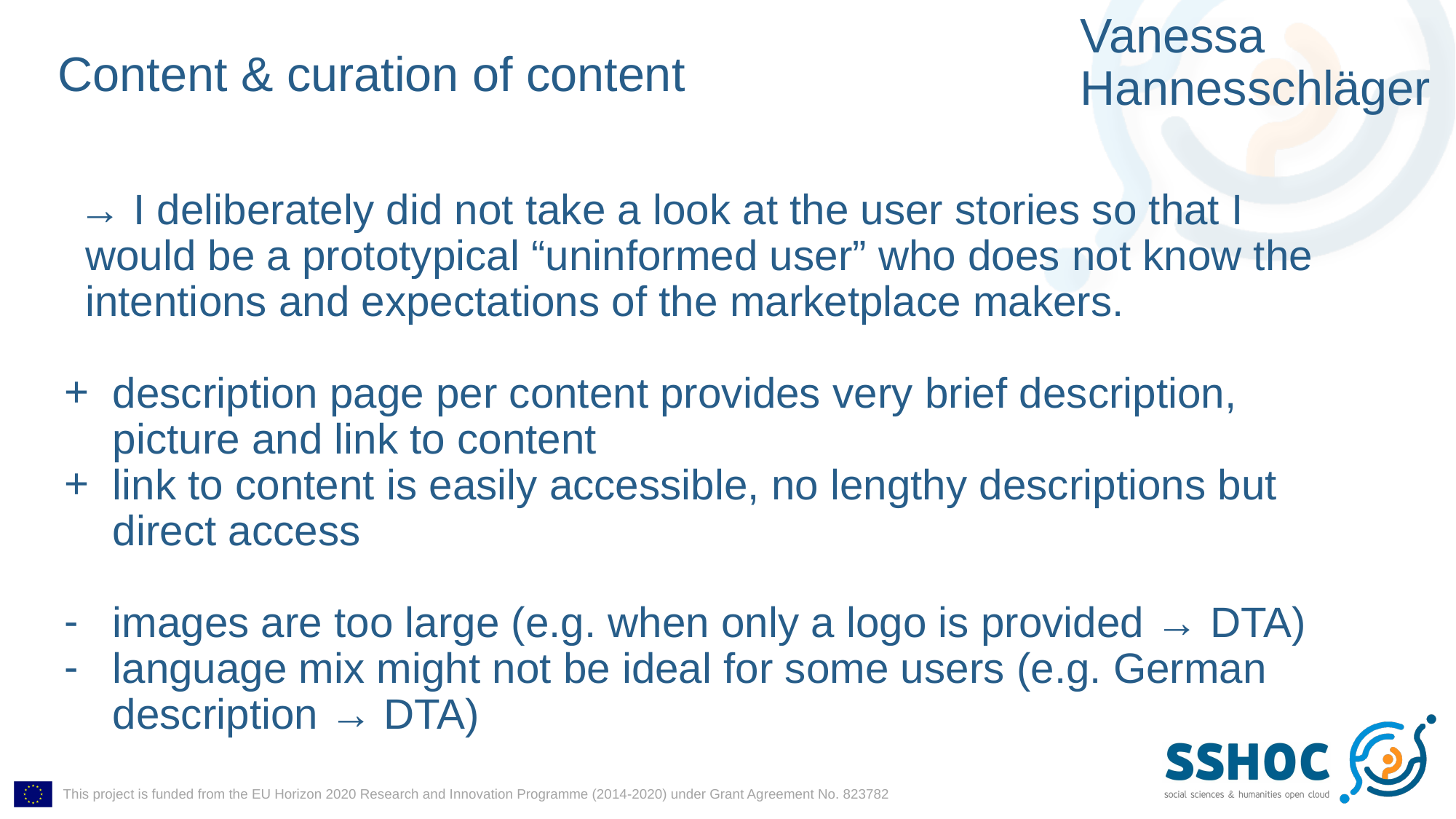

Vanessa Hannesschläger
# Content & curation of content
→ I deliberately did not take a look at the user stories so that I would be a prototypical “uninformed user” who does not know the intentions and expectations of the marketplace makers.

description page per content provides very brief description, picture and link to content
link to content is easily accessible, no lengthy descriptions but direct access

images are too large (e.g. when only a logo is provided → DTA)
language mix might not be ideal for some users (e.g. German description → DTA)